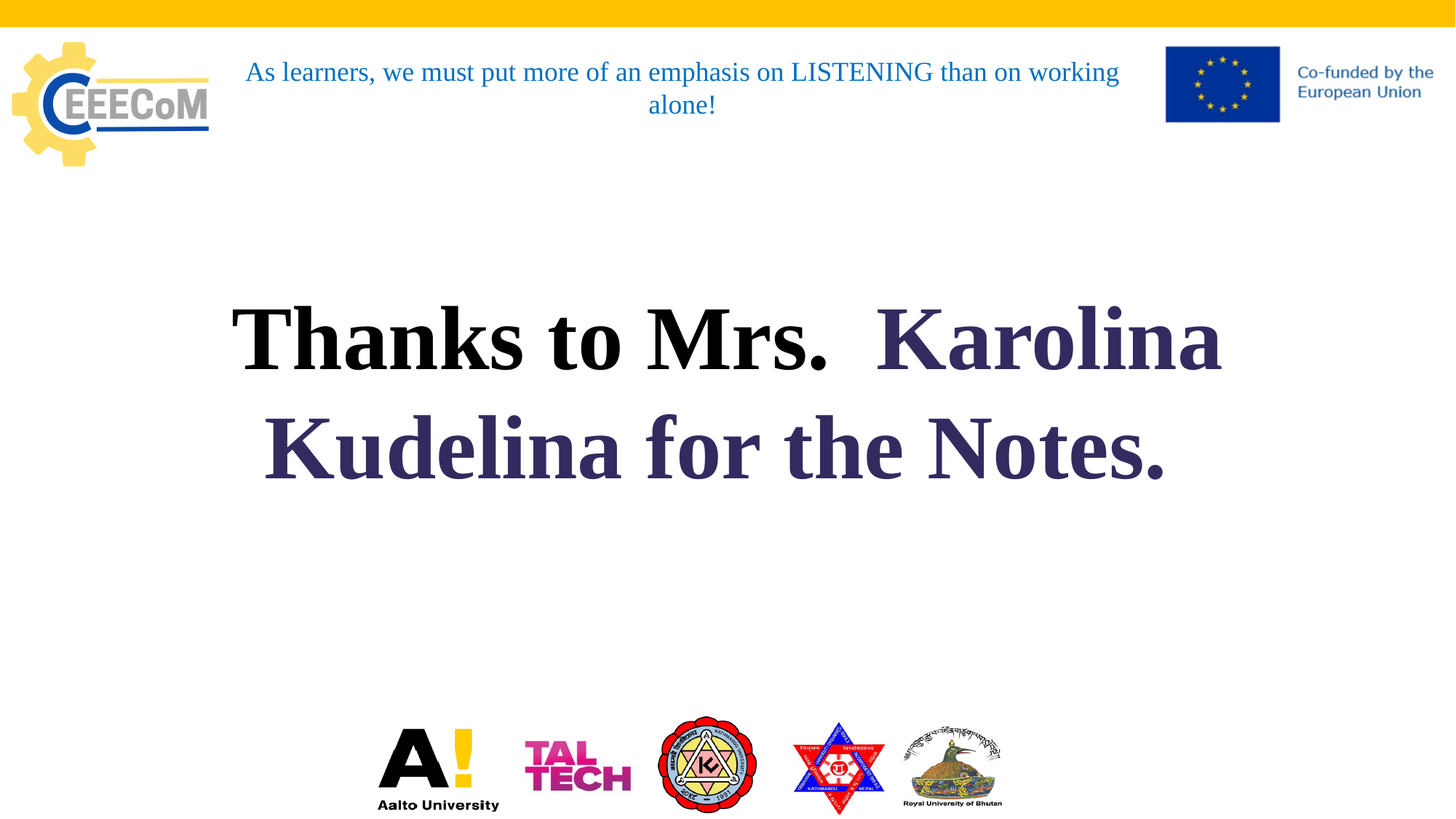

# As learners, we must put more of an emphasis on LISTENING than on working alone!
Thanks to Mrs.  Karolina Kudelina for the Notes.